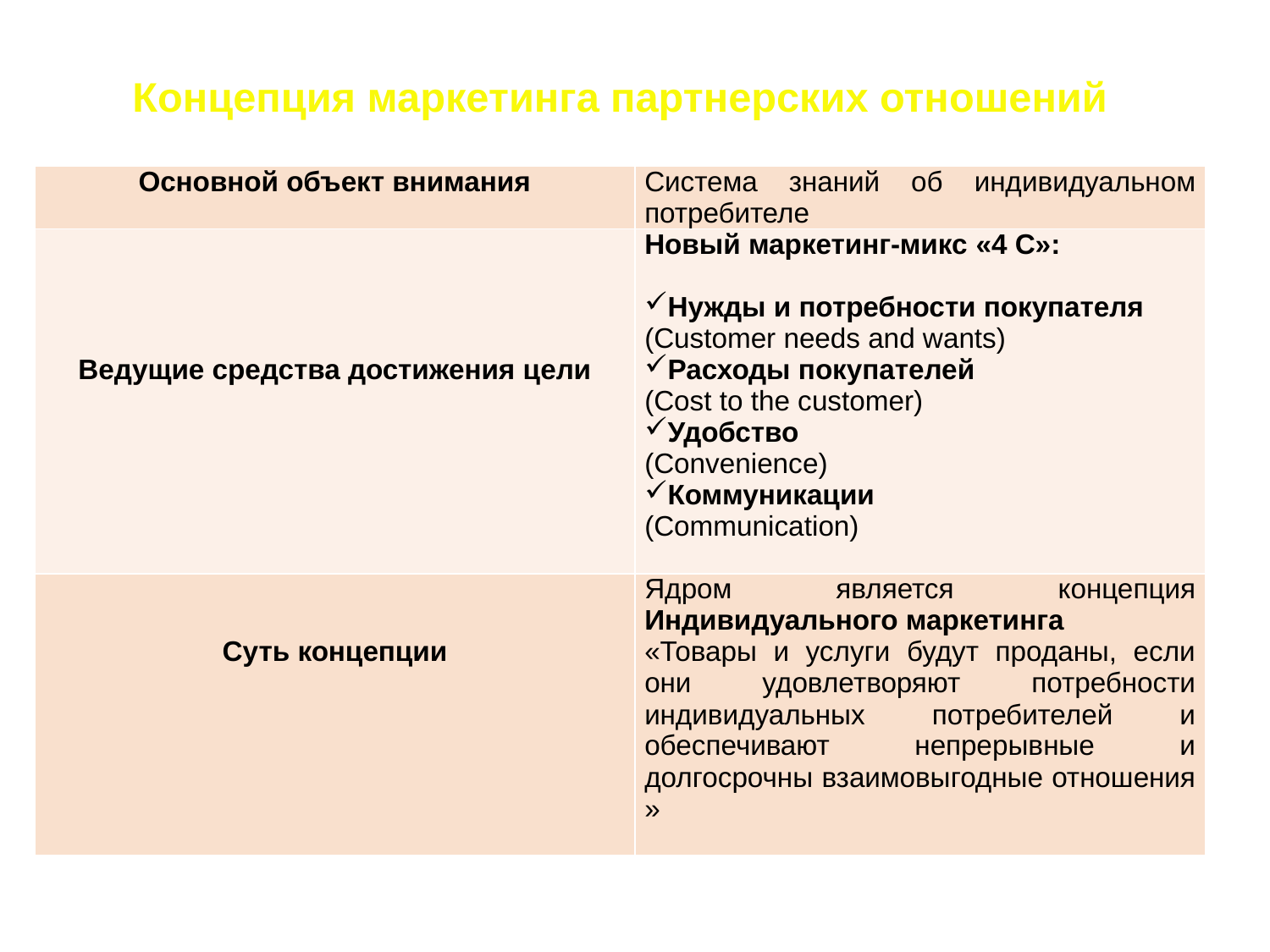

# Концепция маркетинга партнерских отношений
| Основной объект внимания | Система знаний об индивидуальном потребителе |
| --- | --- |
| Ведущие средства достижения цели | Новый маркетинг-микс «4 С»: Нужды и потребности покупателя (Customer needs and wants) Расходы покупателей (Cost to the customer) Удобство (Convenience) Коммуникации (Communication) |
| Суть концепции | Ядром является концепция Индивидуального маркетинга «Товары и услуги будут проданы, если они удовлетворяют потребности индивидуальных потребителей и обеспечивают непрерывные и долгосрочны взаимовыгодные отношения » |